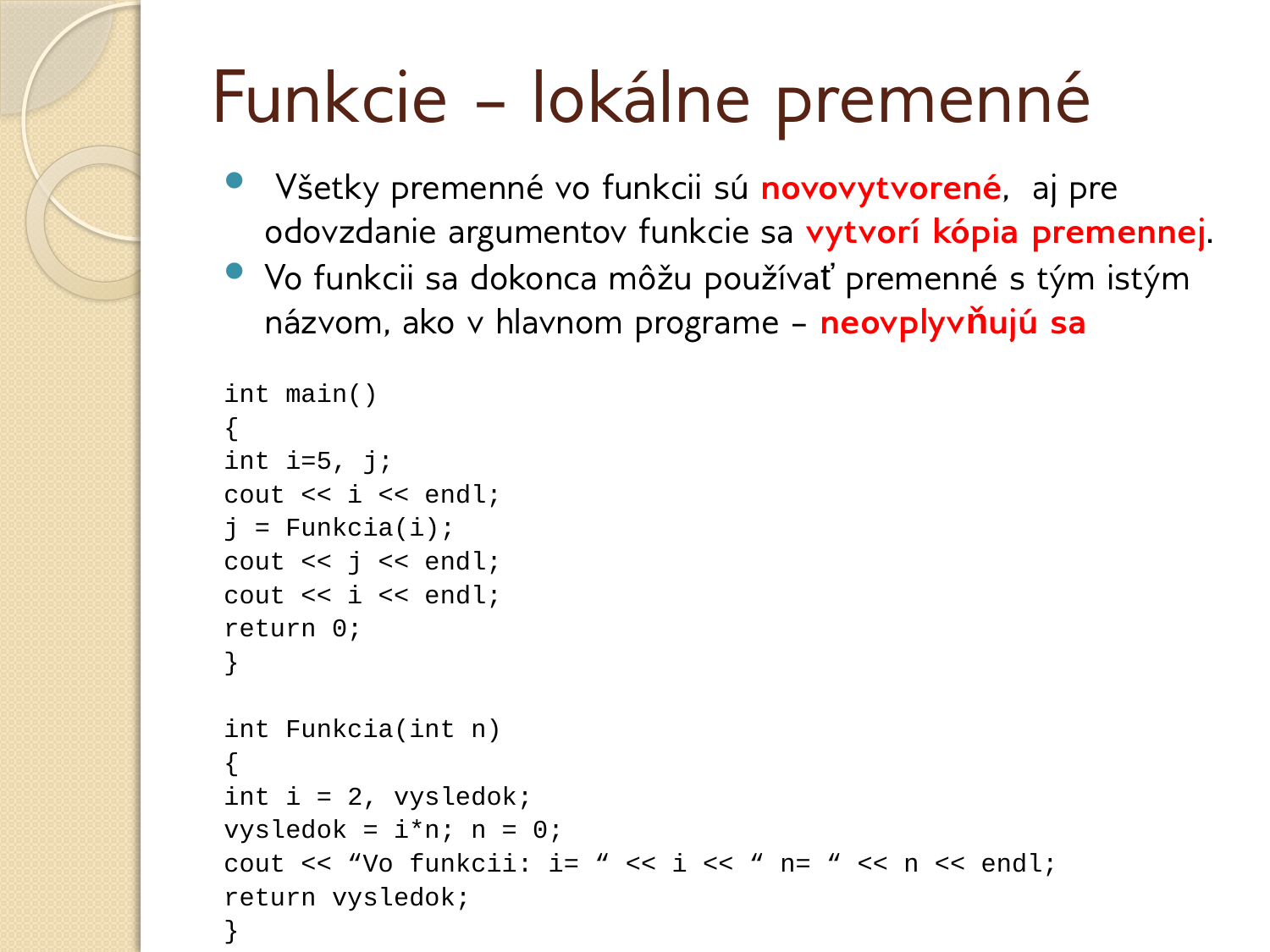

# Funkcie – lokálne premenné
 Všetky premenné vo funkcii sú novovytvorené,  aj pre odovzdanie argumentov funkcie sa vytvorí kópia premennej.
Vo funkcii sa dokonca môžu používať premenné s tým istým názvom, ako v hlavnom programe – neovplyvňujú sa

int main()
{
	int i=5, j;
	cout << i << endl;
	j = Funkcia(i);
	cout << j << endl;
	cout << i << endl;
	return 0;
}

int Funkcia(int n)
{
	int i = 2, vysledok;
	vysledok = i*n; n = 0;
	cout << “Vo funkcii: i= “ << i << “ n= “ << n << endl;
	return vysledok;
}